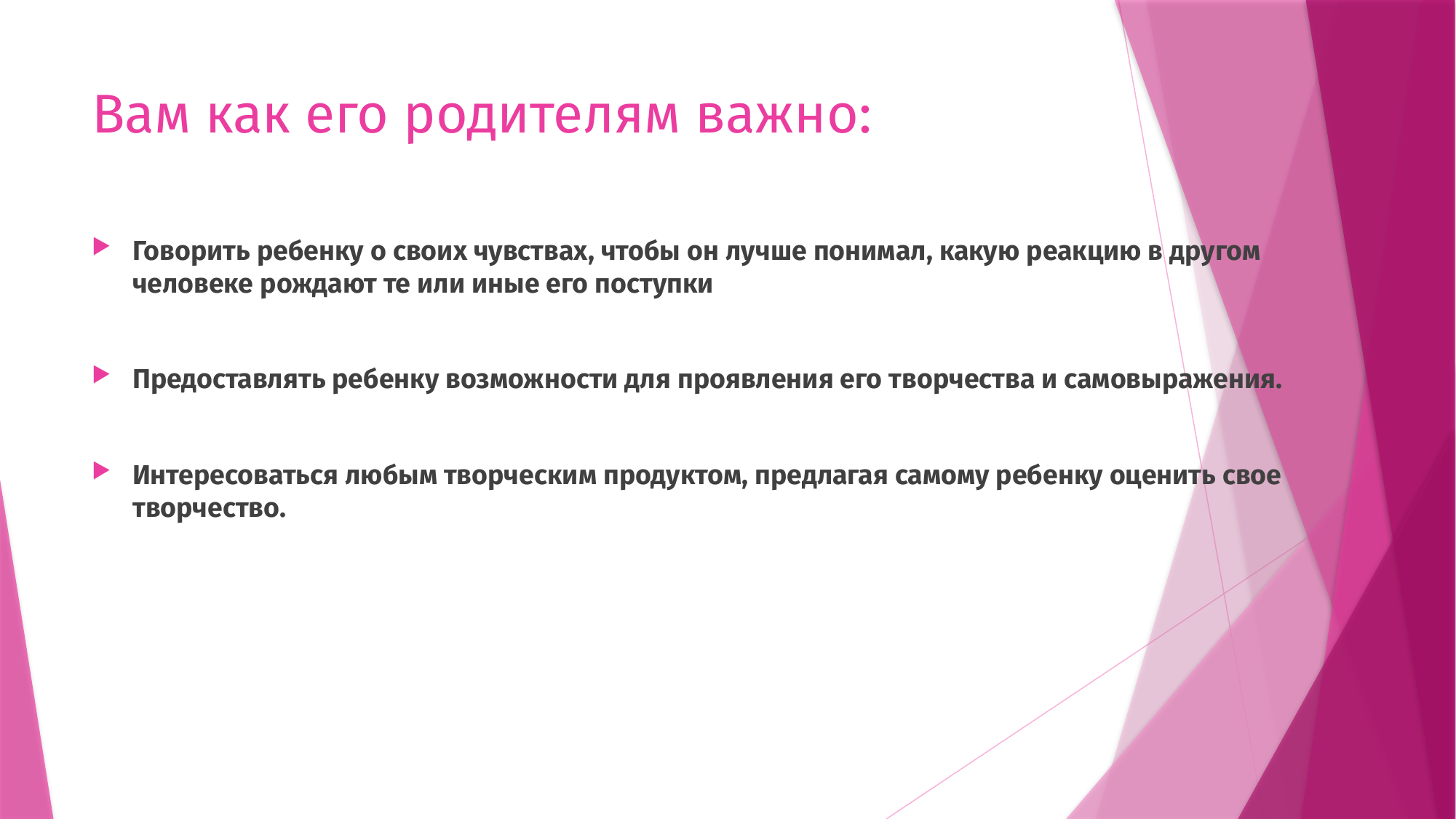

# Вам как его родителям важно:

Говорить ребенку о своих чувствах, чтобы он лучше понимал, какую реакцию в другом человеке рождают те или иные его поступки

Предоставлять ребенку возможности для проявления его творчества и самовыражения.

Интересоваться любым творческим продуктом, предлагая самому ребенку оценить свое творчество.